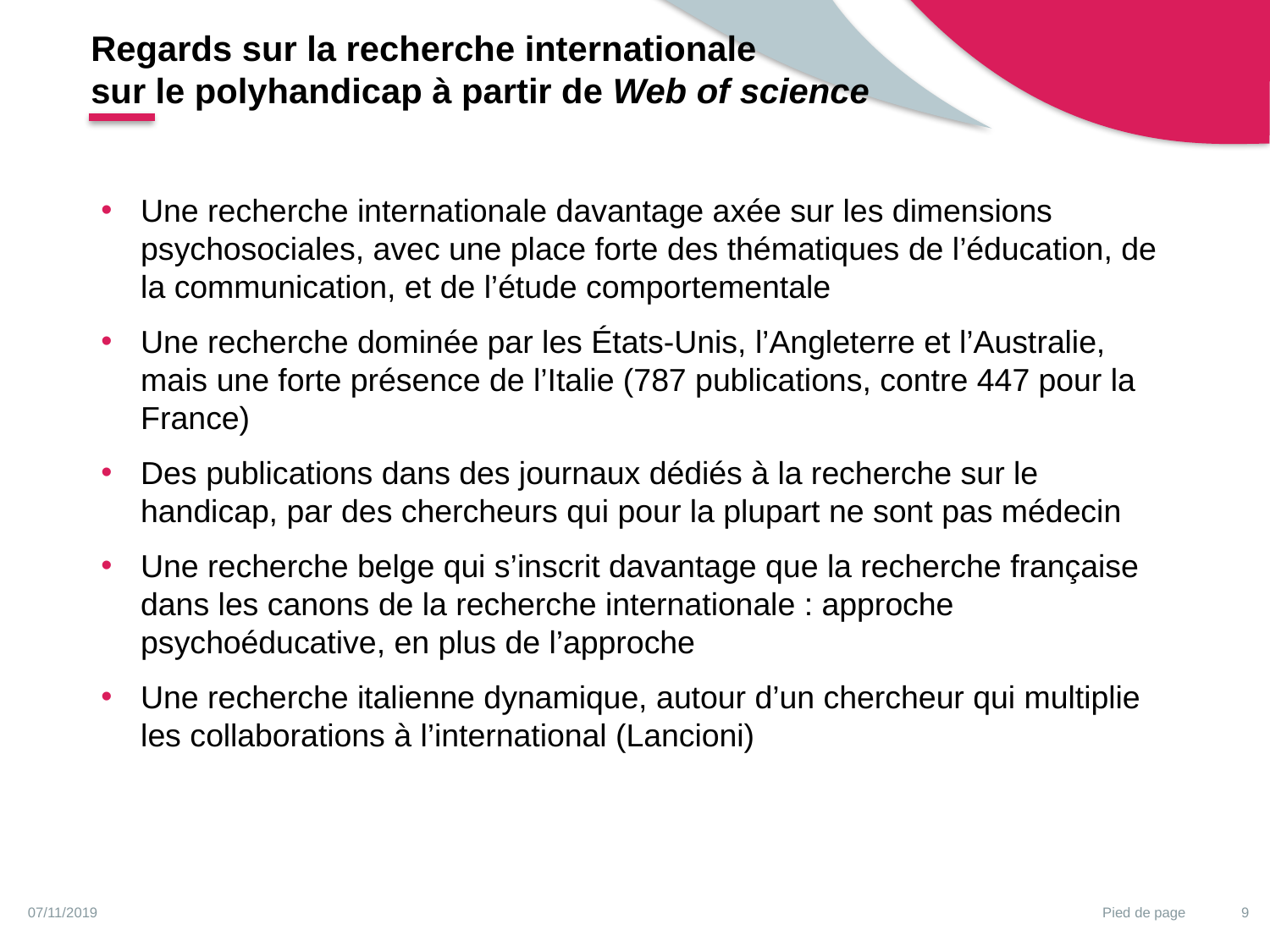

Regards sur la recherche internationale
sur le polyhandicap à partir de Web of science
Une recherche internationale davantage axée sur les dimensions psychosociales, avec une place forte des thématiques de l’éducation, de la communication, et de l’étude comportementale
Une recherche dominée par les États-Unis, l’Angleterre et l’Australie, mais une forte présence de l’Italie (787 publications, contre 447 pour la France)
Des publications dans des journaux dédiés à la recherche sur le handicap, par des chercheurs qui pour la plupart ne sont pas médecin
Une recherche belge qui s’inscrit davantage que la recherche française dans les canons de la recherche internationale : approche psychoéducative, en plus de l’approche
Une recherche italienne dynamique, autour d’un chercheur qui multiplie les collaborations à l’international (Lancioni)